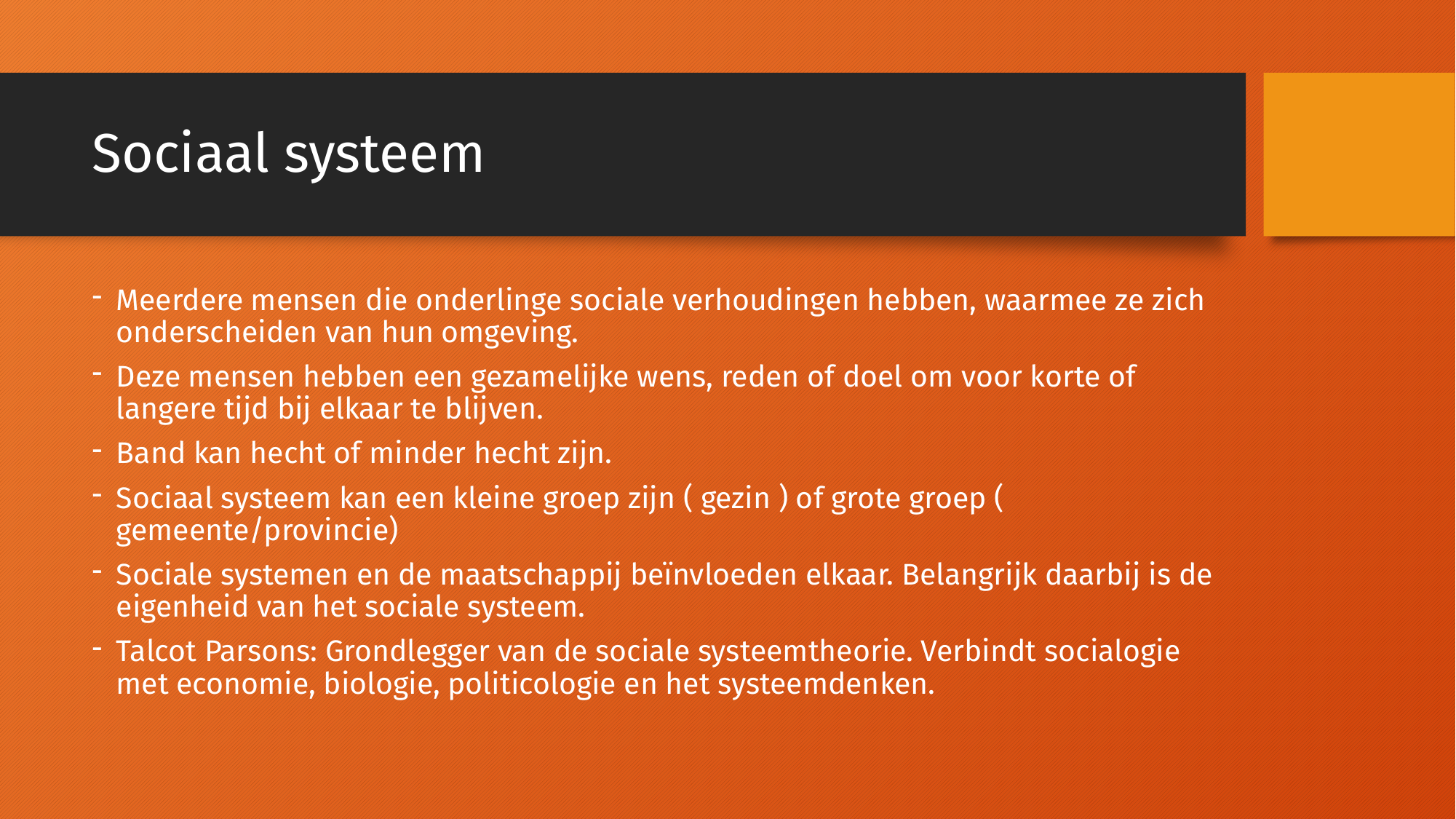

# Sociaal systeem
Meerdere mensen die onderlinge sociale verhoudingen hebben, waarmee ze zich onderscheiden van hun omgeving.
Deze mensen hebben een gezamelijke wens, reden of doel om voor korte of langere tijd bij elkaar te blijven.
Band kan hecht of minder hecht zijn.
Sociaal systeem kan een kleine groep zijn ( gezin ) of grote groep ( gemeente/provincie)
Sociale systemen en de maatschappij beïnvloeden elkaar. Belangrijk daarbij is de eigenheid van het sociale systeem.
Talcot Parsons: Grondlegger van de sociale systeemtheorie. Verbindt socialogie met economie, biologie, politicologie en het systeemdenken.